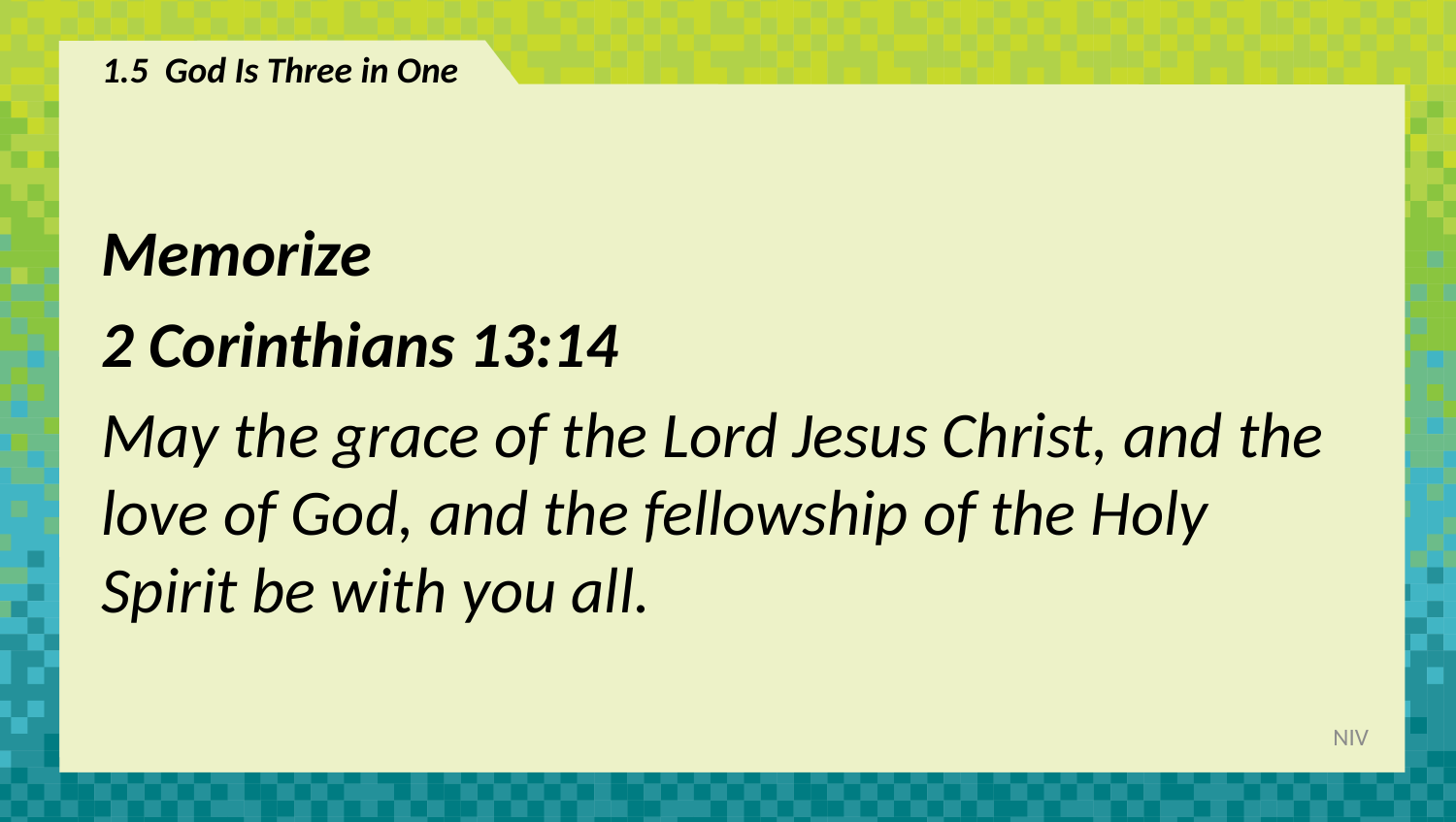

# 1.5  God Is Three in One
Memorize
2 Corinthians 13:14
May the grace of the Lord Jesus Christ, and the love of God, and the fellowship of the Holy Spirit be with you all.
NIV